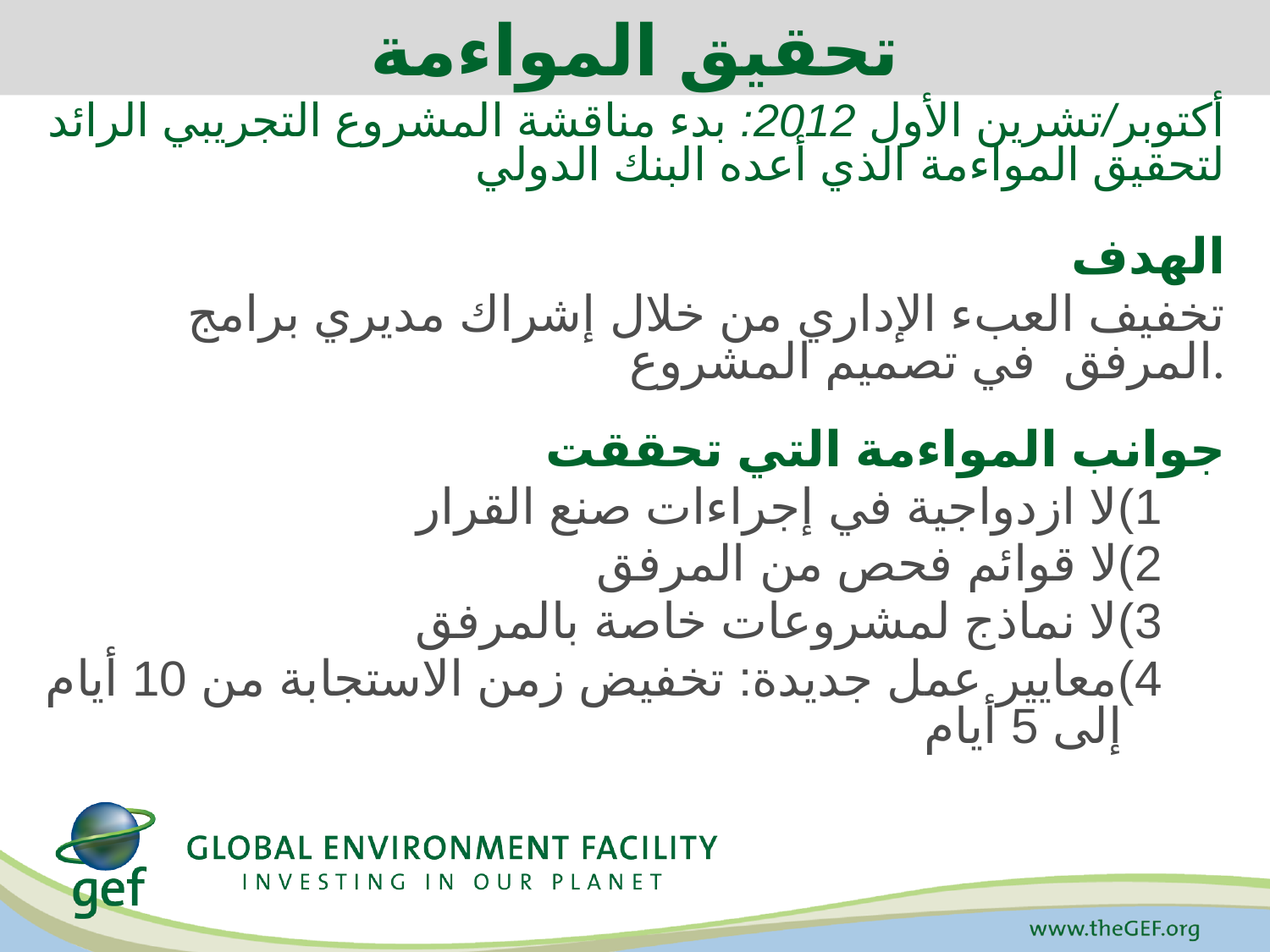

تحقيق المواءمة
أكتوبر/تشرين الأول 2012: بدء مناقشة المشروع التجريبي الرائد لتحقيق المواءمة الذي أعده البنك الدولي

الهدف
تخفيف العبء الإداري من خلال إشراك مديري برامج المرفق  في تصميم المشروع.

جوانب المواءمة التي تحققت
لا ازدواجية في إجراءات صنع القرار
لا قوائم فحص من المرفق
لا نماذج لمشروعات خاصة بالمرفق
معايير عمل جديدة: تخفيض زمن الاستجابة من 10 أيام إلى 5 أيام